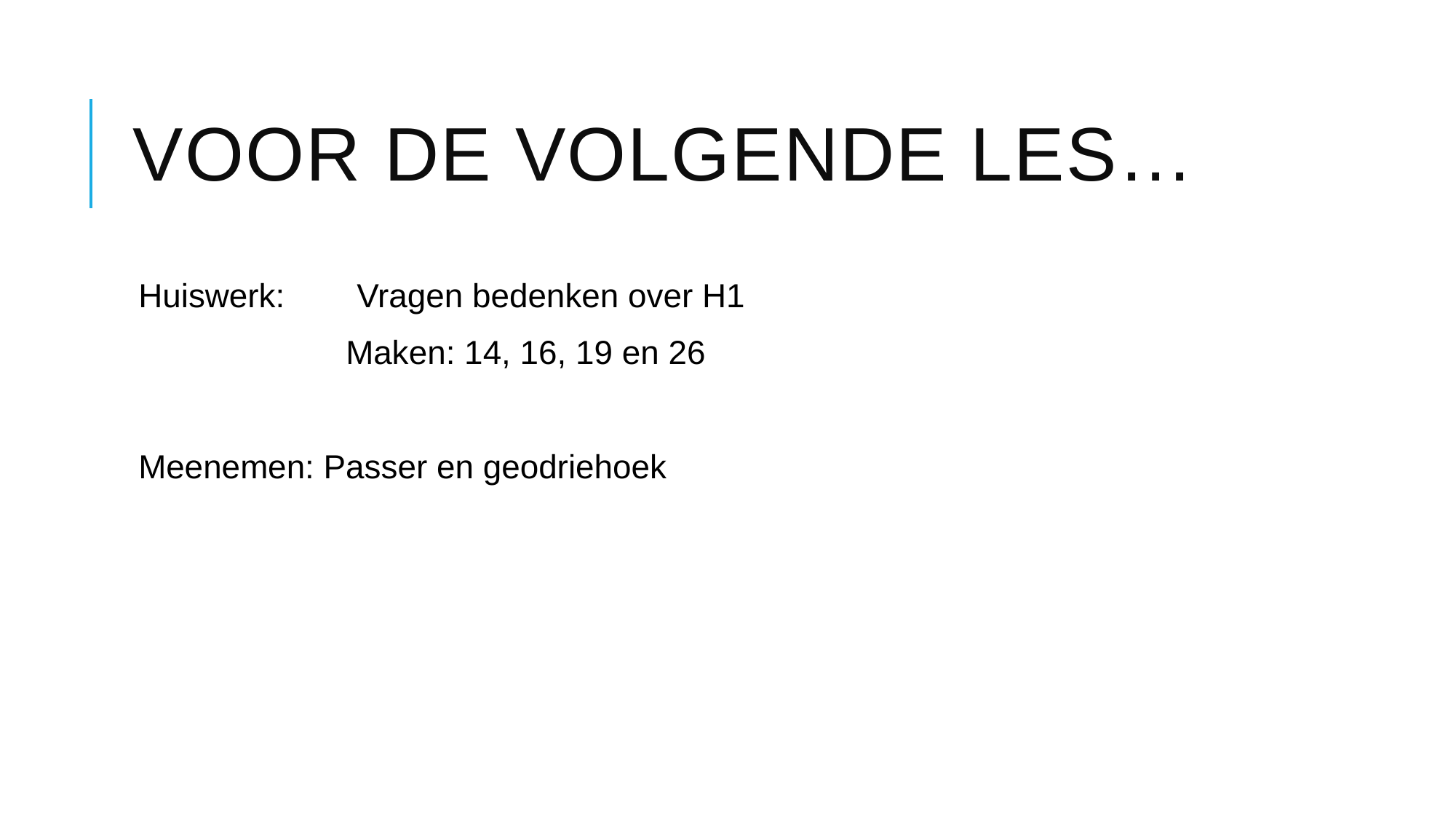

# Voor de volgende les…
Huiswerk: 	Vragen bedenken over H1
		Maken: 14, 16, 19 en 26

Meenemen: Passer en geodriehoek